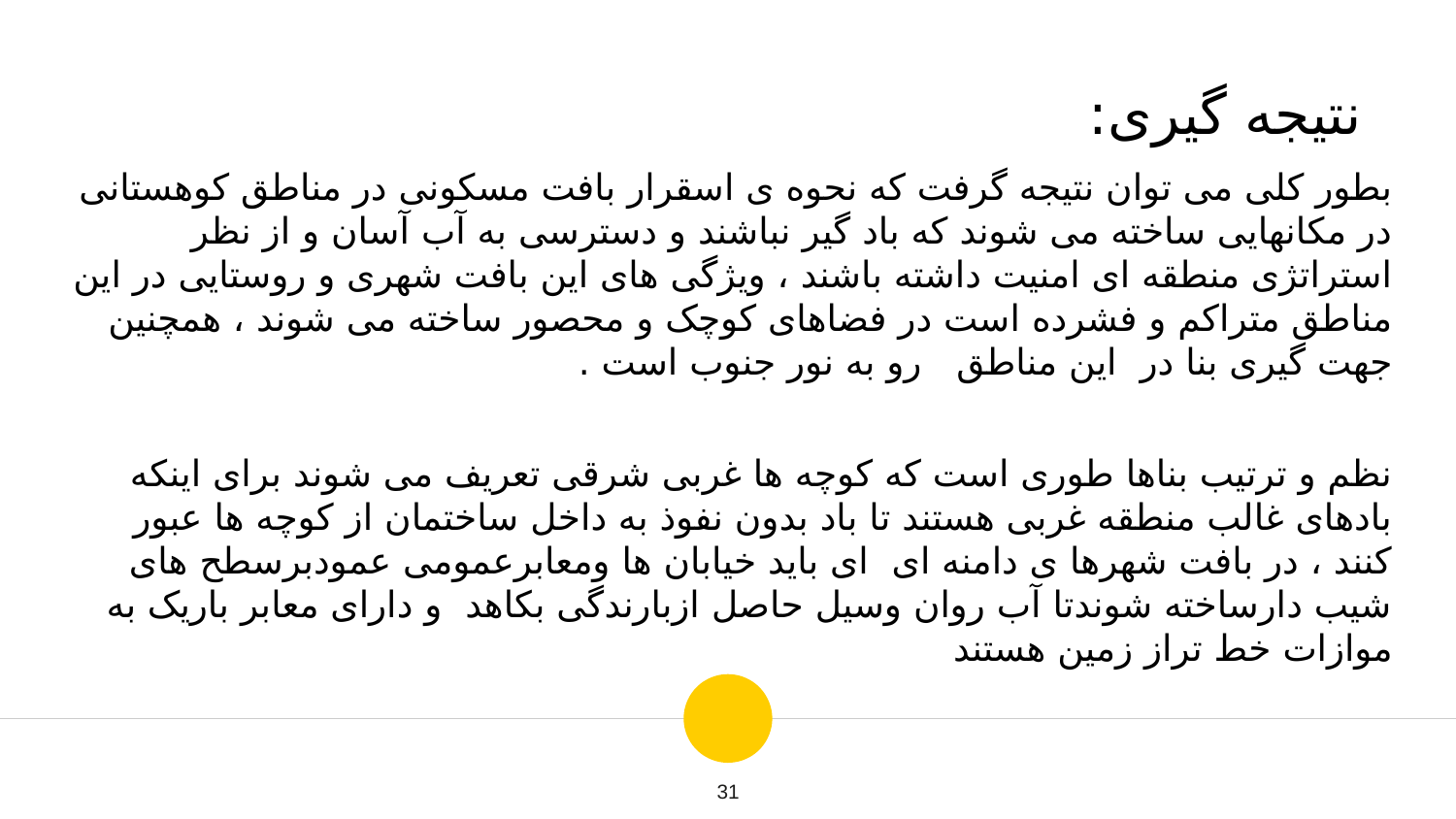

نتیجه گیری:
بطور کلی می توان نتیجه گرفت که نحوه ی اسقرار بافت مسکونی در مناطق کوهستانی در مکانهایی ساخته می شوند که باد گیر نباشند و دسترسی به آب آسان و از نظر استراتژی منطقه ای امنیت داشته باشند ، ویژگی های این بافت شهری و روستایی در این مناطق متراکم و فشرده است در فضاهای کوچک و محصور ساخته می شوند ، همچنین  جهت گیری بنا در  این مناطق   رو به نور جنوب است .

نظم و ترتیب بناها طوری است که کوچه ها غربی شرقی تعریف می شوند برای اینکه بادهای غالب منطقه غربی هستند تا باد بدون نفوذ به داخل ساختمان از کوچه ها عبور کنند ، در بافت شهرها ی دامنه ای  ای باید خیابان ها ومعابرعمومی عمودبرسطح های شیب دارساخته شوندتا آب روان وسیل حاصل ازبارندگی بکاهد  و دارای معابر باریک به موازات خط تراز زمین هستند
31